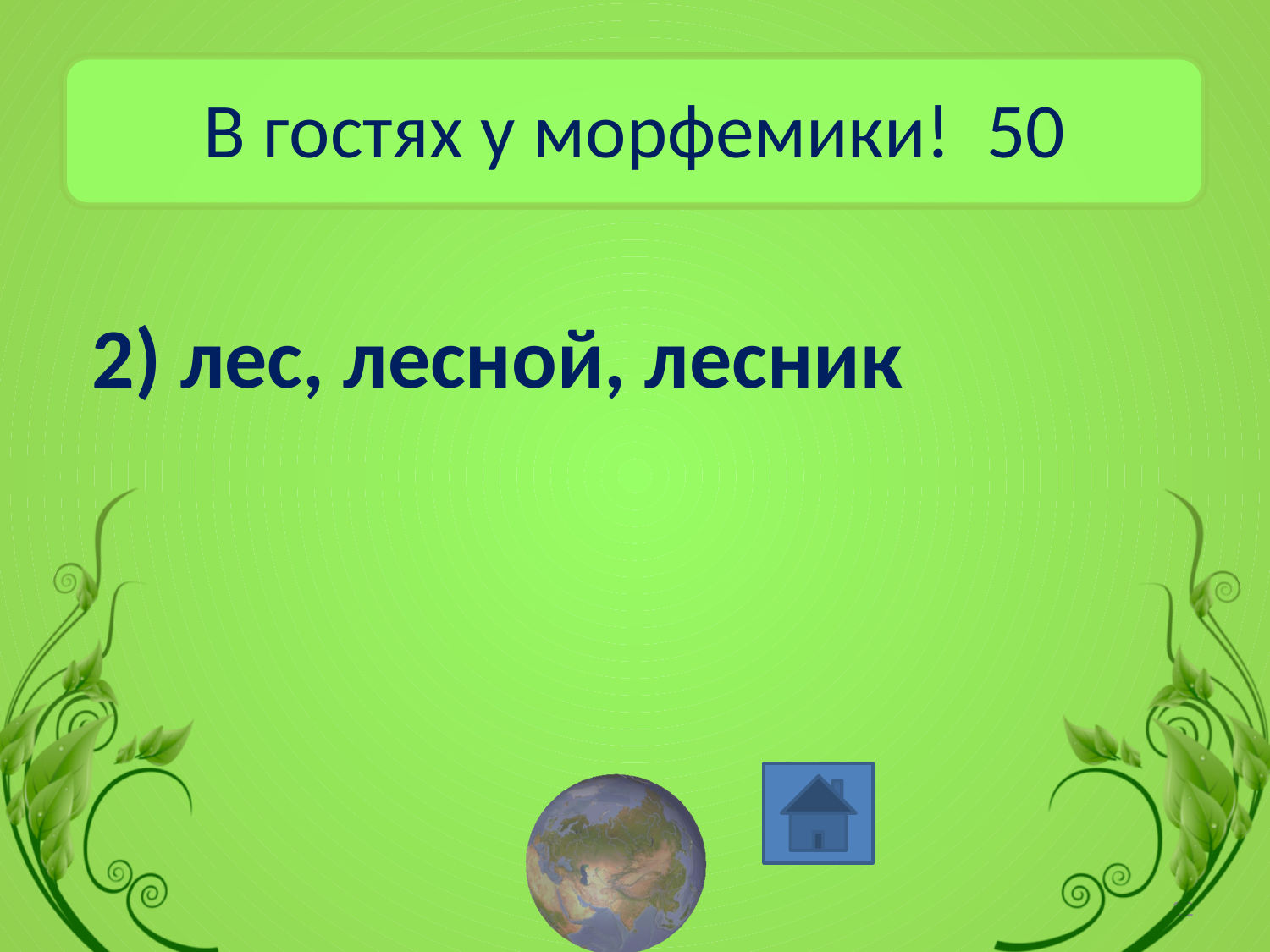

# В гостях у морфемики!  50
2) лес, лесной, лесник

22